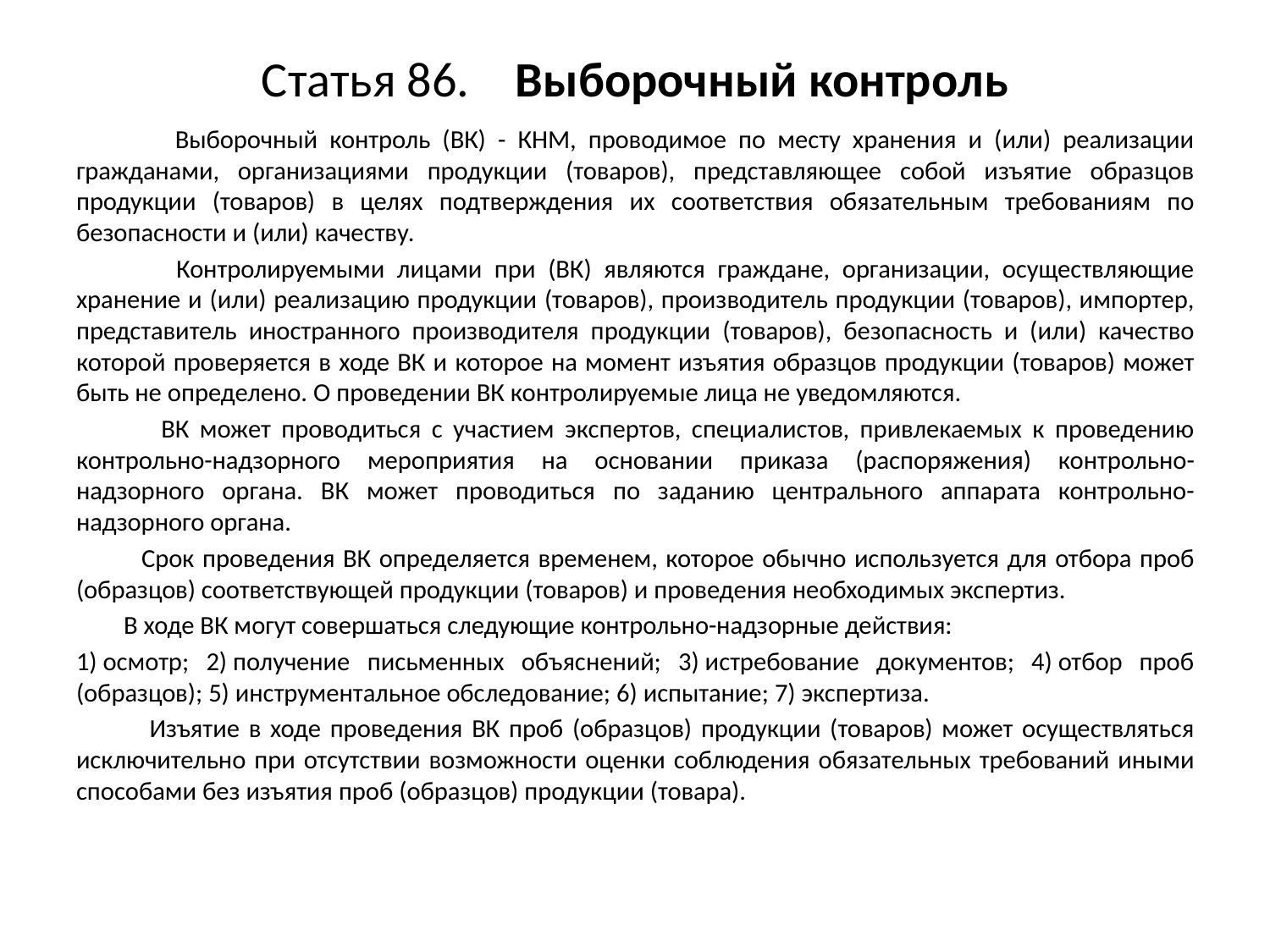

# Статья 86.	Выборочный контроль
          Выборочный контроль (ВК) - КНМ, проводимое по месту хранения и (или) реализации гражданами, организациями продукции (товаров), представляющее собой изъятие образцов продукции (товаров) в целях подтверждения их соответствия обязательным требованиям по безопасности и (или) качеству.
        Контролируемыми лицами при (ВК) являются граждане, организации, осуществляющие хранение и (или) реализацию продукции (товаров), производитель продукции (товаров), импортер, представитель иностранного производителя продукции (товаров), безопасность и (или) качество которой проверяется в ходе ВК и которое на момент изъятия образцов продукции (товаров) может быть не определено. О проведении ВК контролируемые лица не уведомляются.
        ВК может проводиться с участием экспертов, специалистов, привлекаемых к проведению контрольно-надзорного мероприятия на основании приказа (распоряжения) контрольно-надзорного органа. ВК может проводиться по заданию центрального аппарата контрольно-надзорного органа.
        Срок проведения ВК определяется временем, которое обычно используется для отбора проб (образцов) соответствующей продукции (товаров) и проведения необходимых экспертиз.
        В ходе ВК могут совершаться следующие контрольно-надзорные действия:
1) осмотр; 2) получение письменных объяснений; 3) истребование документов; 4) отбор проб (образцов); 5) инструментальное обследование; 6) испытание; 7) экспертиза.
        Изъятие в ходе проведения ВК проб (образцов) продукции (товаров) может осуществляться исключительно при отсутствии возможности оценки соблюдения обязательных требований иными способами без изъятия проб (образцов) продукции (товара).